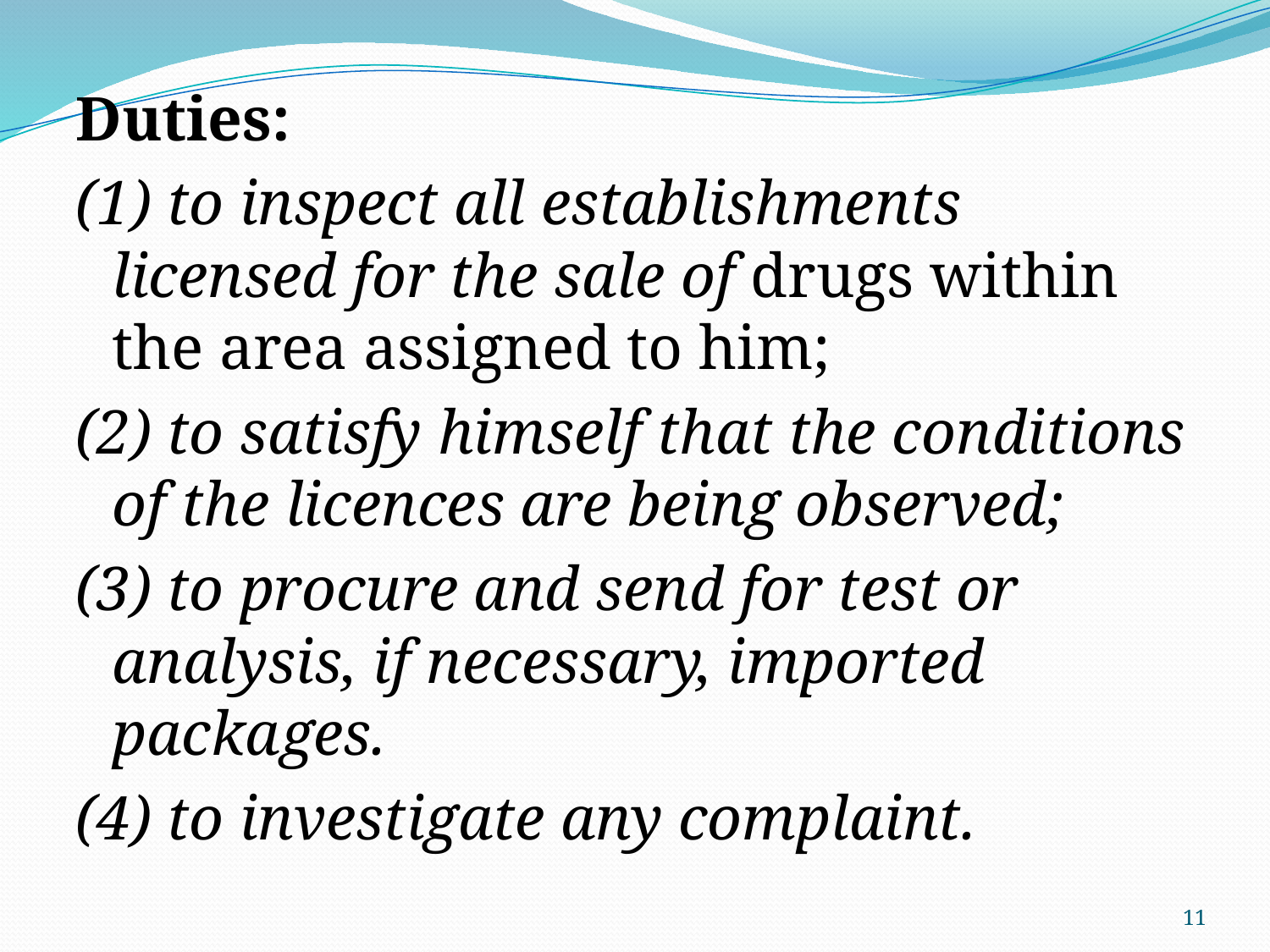

Duties:
(1) to inspect all establishments licensed for the sale of drugs within the area assigned to him;
(2) to satisfy himself that the conditions of the licences are being observed;
(3) to procure and send for test or analysis, if necessary, imported packages.
(4) to investigate any complaint.

11